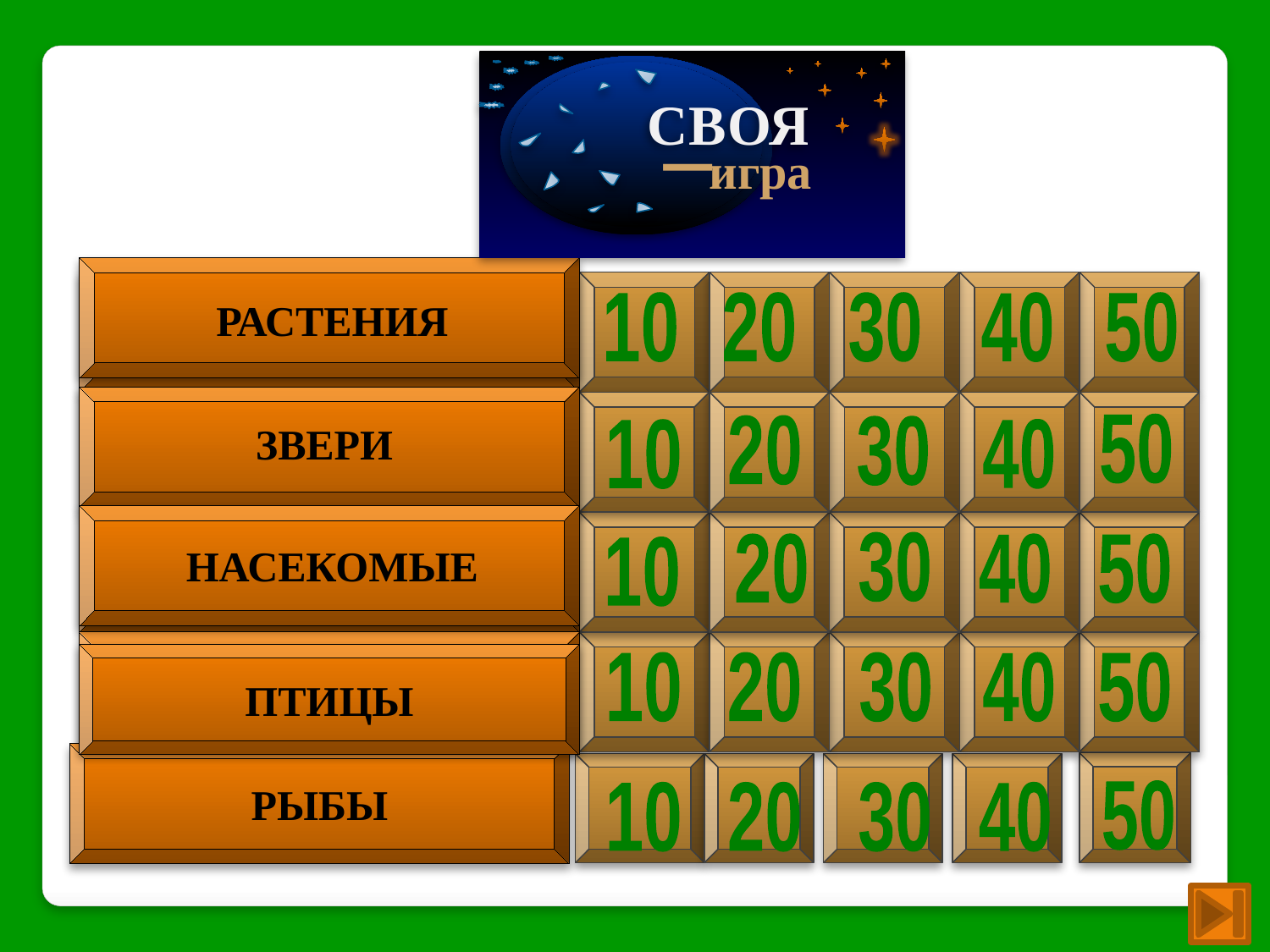

40

_
СВОЯ
игра

ПОСЛОВИЦЫ
РАСТЕНИЯ
10
20
30
40
50

ИНСТРУМЕНТЫ
И УСТРОЙСТВА
ЗВЕРИ
50
20
30
40
10

ЧИСЛА
30
НАСЕКОМЫЕ
20
40
50
10

ЛОГИКА
ПТИЦЫ
10
20
30
40
50
РЫБЫ

50
10
20
30
40